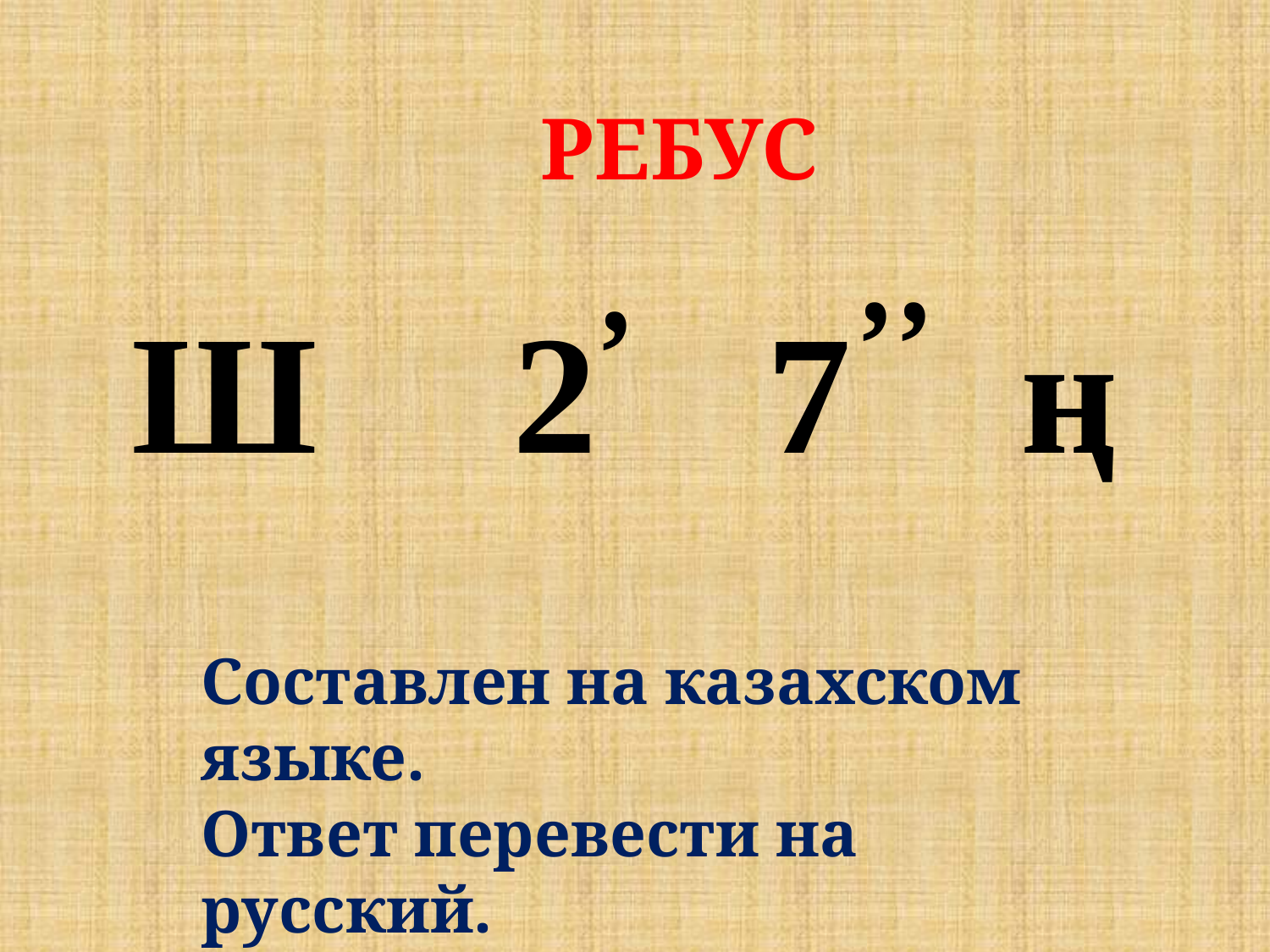

РЕБУС
,
,
,
Ш		2		7		ң
Составлен на казахском языке.
Ответ перевести на русский.